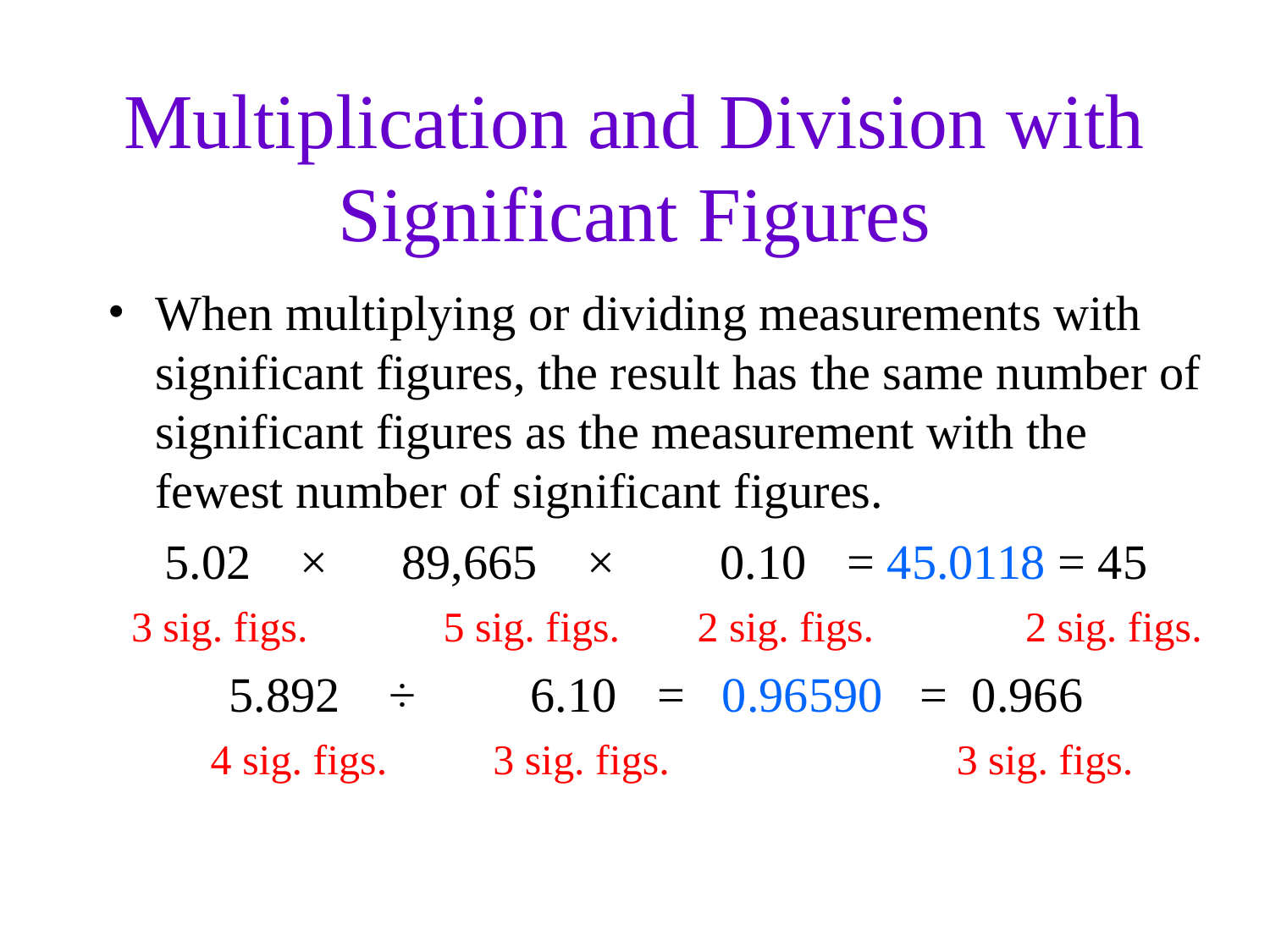

Multiplication and Division with Significant Figures
When multiplying or dividing measurements with significant figures, the result has the same number of significant figures as the measurement with the fewest number of significant figures.
5.02    ×      89,665    × 	0.10	= 45.0118 = 45
  3 sig. figs.	   5 sig. figs. 	   2 sig. figs. 	          2 sig. figs.
5.892    ÷	6.10	=   0.96590   =  0.966
   4 sig. figs.          3 sig. figs. 	                     3 sig. figs.